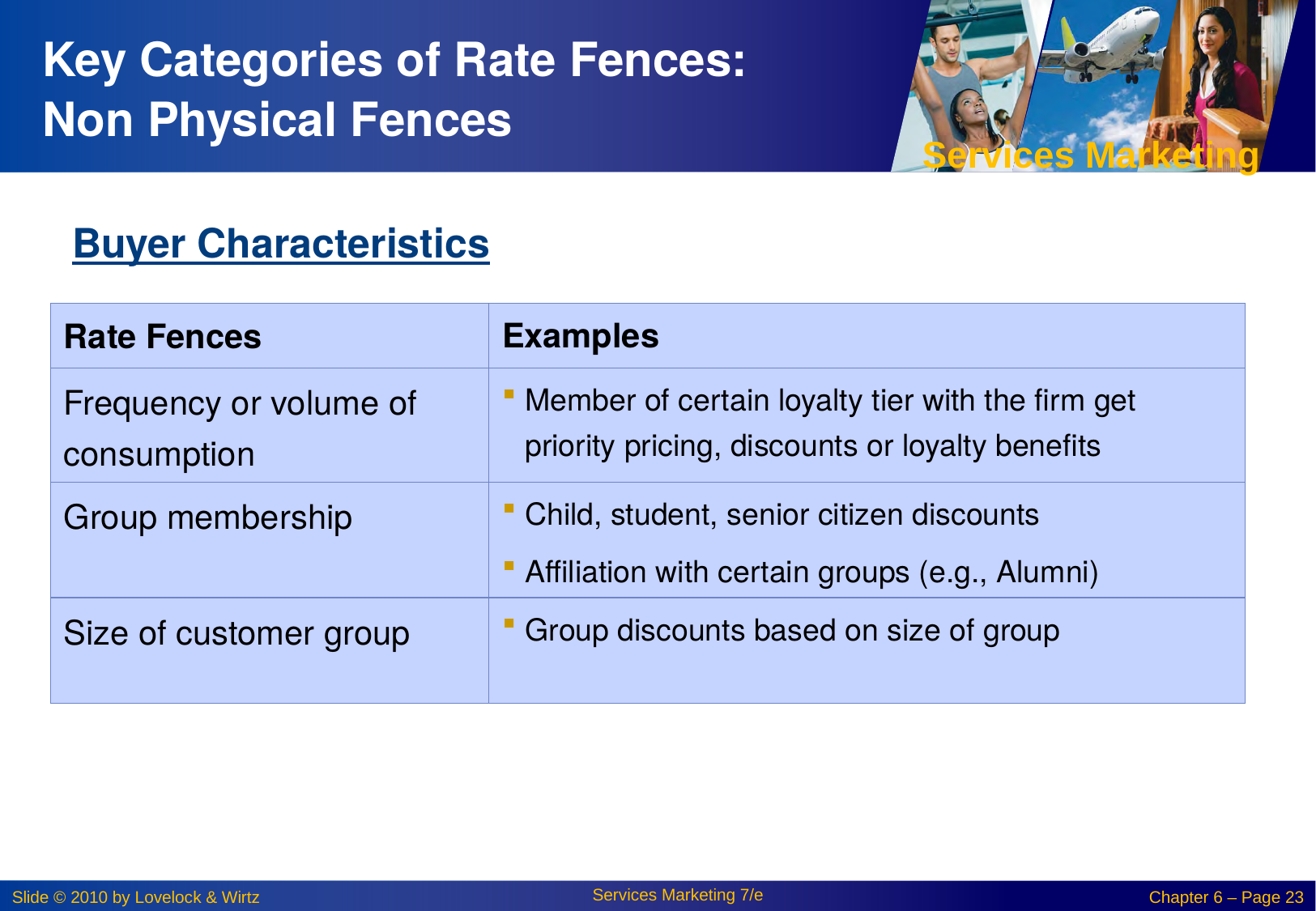

# Key Categories of Rate Fences: Non Physical Fences
Buyer Characteristics
| Rate Fences | Examples |
| --- | --- |
| Frequency or volume of consumption | Member of certain loyalty tier with the firm get priority pricing, discounts or loyalty benefits |
| Group membership | Child, student, senior citizen discounts Affiliation with certain groups (e.g., Alumni) |
| Size of customer group | Group discounts based on size of group |